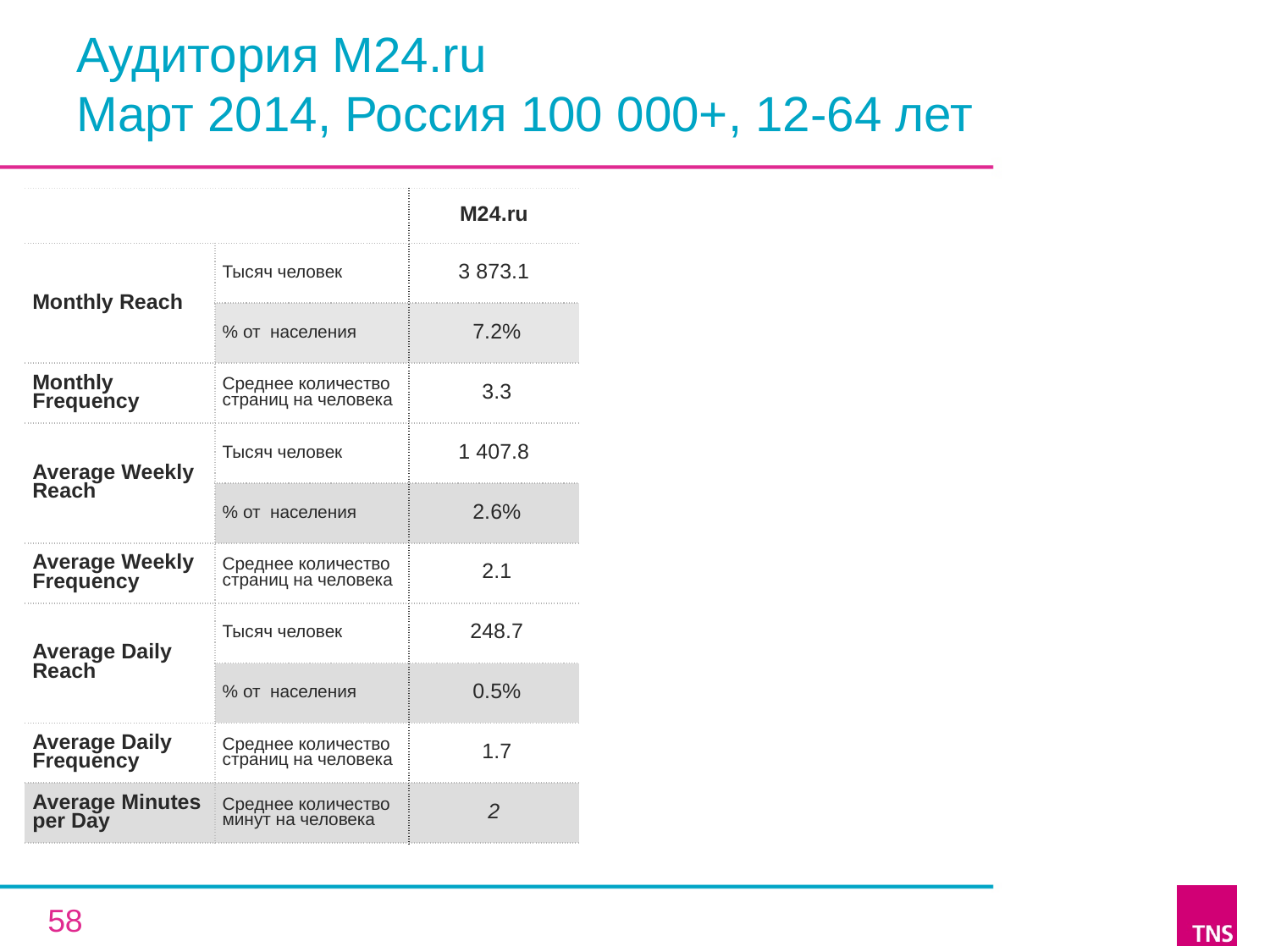

# Аудитория M24.ru Март 2014, Россия 100 000+, 12-64 лет
|  |  | M24.ru |
| --- | --- | --- |
| Monthly Reach | Тысяч человек | 3 873.1 |
|  | % от населения | 7.2% |
| Monthly Frequency | Среднее количество страниц на человека | 3.3 |
| Average Weekly Reach | Тысяч человек | 1 407.8 |
|  | % от населения | 2.6% |
| Average Weekly Frequency | Среднее количество страниц на человека | 2.1 |
| Average Daily Reach | Тысяч человек | 248.7 |
|  | % от населения | 0.5% |
| Average Daily Frequency | Среднее количество страниц на человека | 1.7 |
| Average Minutes per Day | Среднее количество минут на человека | 2 |

58